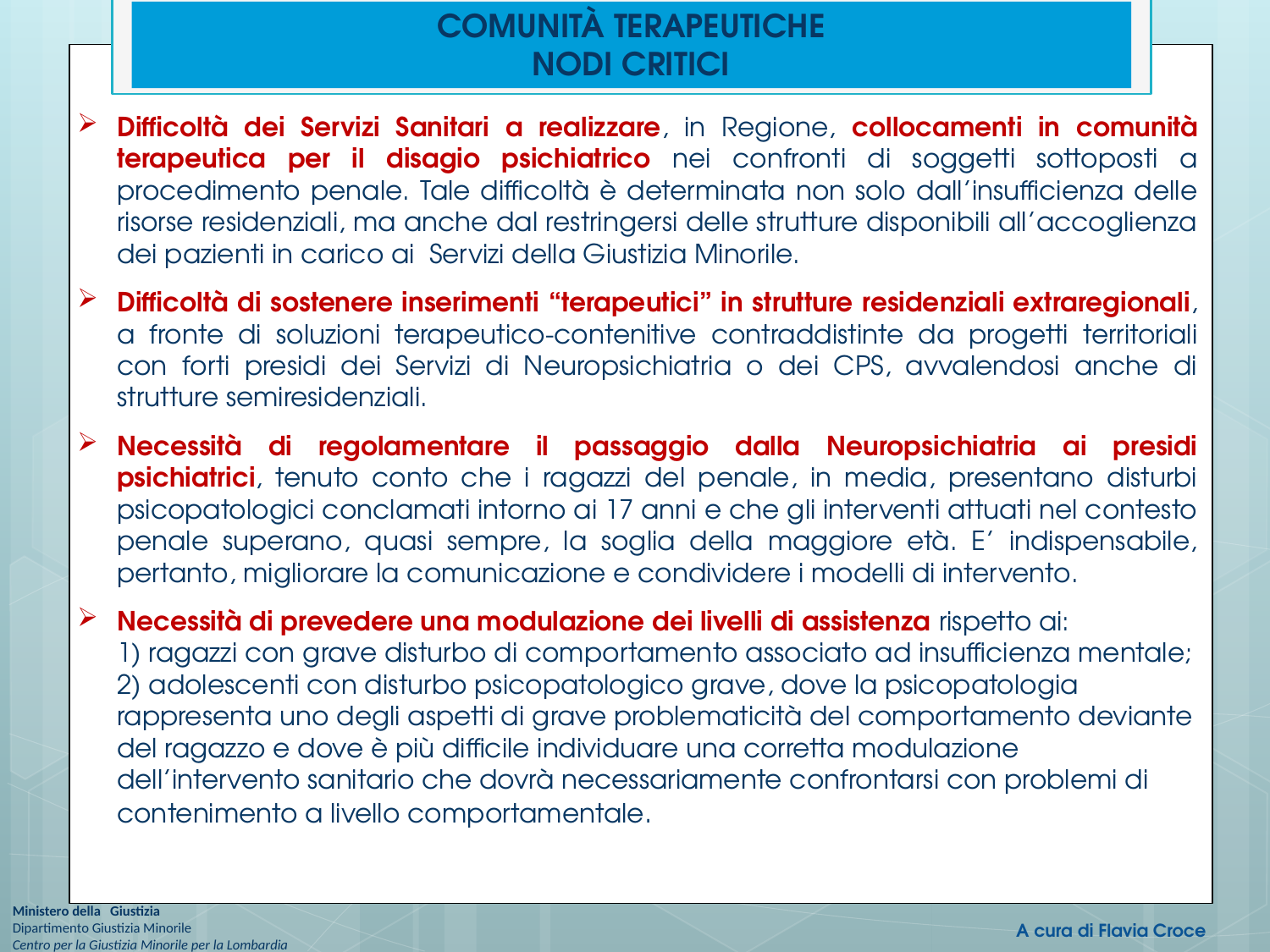

COMUNITÀ TERAPEUTICHE
NODI CRITICI
Difficoltà dei Servizi Sanitari a realizzare, in Regione, collocamenti in comunità terapeutica per il disagio psichiatrico nei confronti di soggetti sottoposti a procedimento penale. Tale difficoltà è determinata non solo dall’insufficienza delle risorse residenziali, ma anche dal restringersi delle strutture disponibili all’accoglienza dei pazienti in carico ai  Servizi della Giustizia Minorile.

Difficoltà di sostenere inserimenti “terapeutici” in strutture residenziali extraregionali, a fronte di soluzioni terapeutico-contenitive contraddistinte da progetti territoriali con forti presidi dei Servizi di Neuropsichiatria o dei CPS, avvalendosi anche di strutture semiresidenziali.

Necessità di regolamentare il passaggio dalla Neuropsichiatria ai presidi psichiatrici, tenuto conto che i ragazzi del penale, in media, presentano disturbi psicopatologici conclamati intorno ai 17 anni e che gli interventi attuati nel contesto penale superano, quasi sempre, la soglia della maggiore età. E’ indispensabile, pertanto, migliorare la comunicazione e condividere i modelli di intervento.

Necessità di prevedere una modulazione dei livelli di assistenza rispetto ai:
1) ragazzi con grave disturbo di comportamento associato ad insufficienza mentale;
2) adolescenti con disturbo psicopatologico grave, dove la psicopatologia rappresenta uno degli aspetti di grave problematicità del comportamento deviante del ragazzo e dove è più difficile individuare una corretta modulazione dell’intervento sanitario che dovrà necessariamente confrontarsi con problemi di contenimento a livello comportamentale.
Ministero della   Giustizia
Dipartimento Giustizia Minorile
Centro per la Giustizia Minorile per la Lombardia
A cura di Flavia Croce